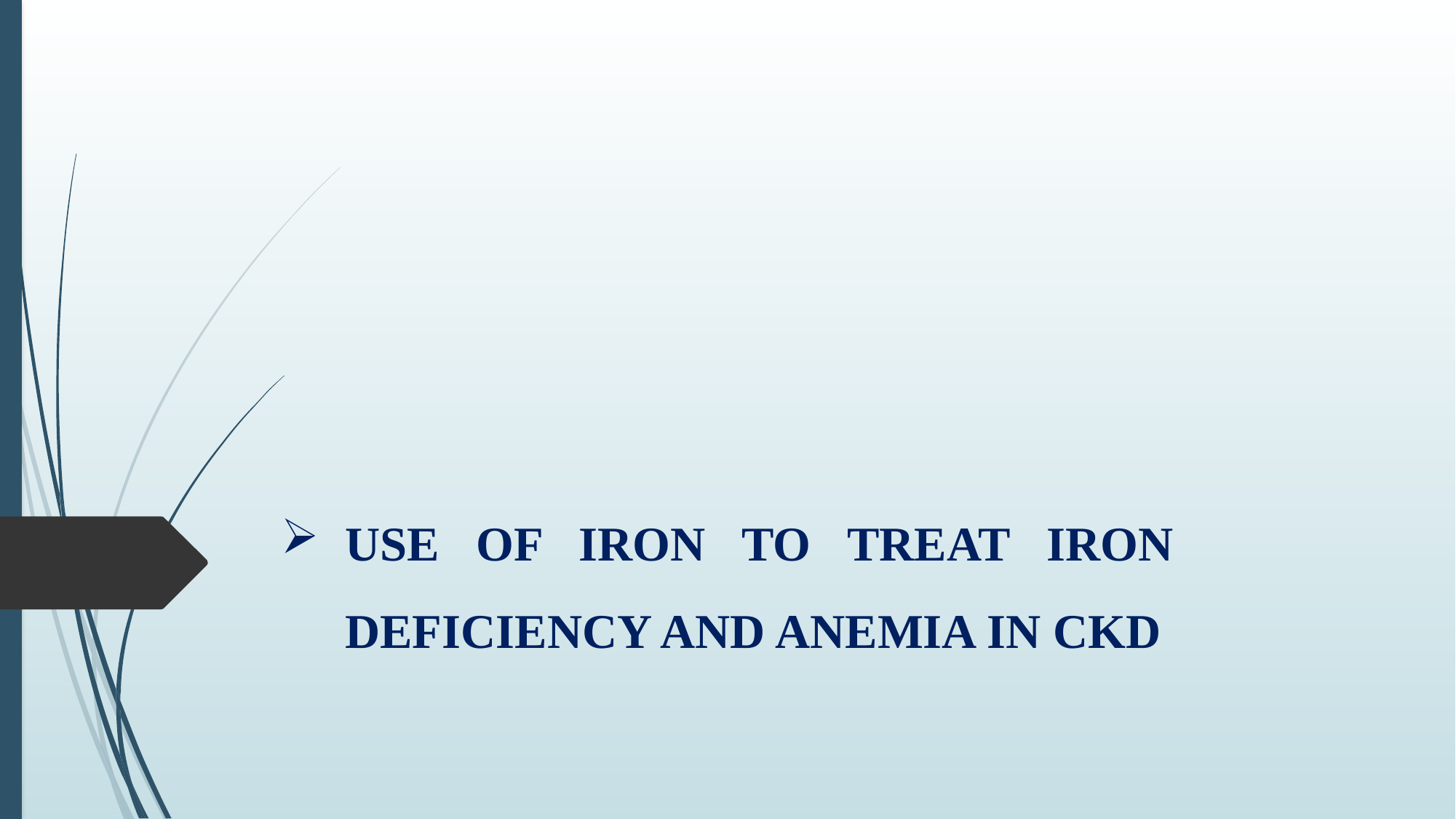

# USE OF IRON TO TREAT IRON DEFICIENCY AND ANEMIA IN CKD